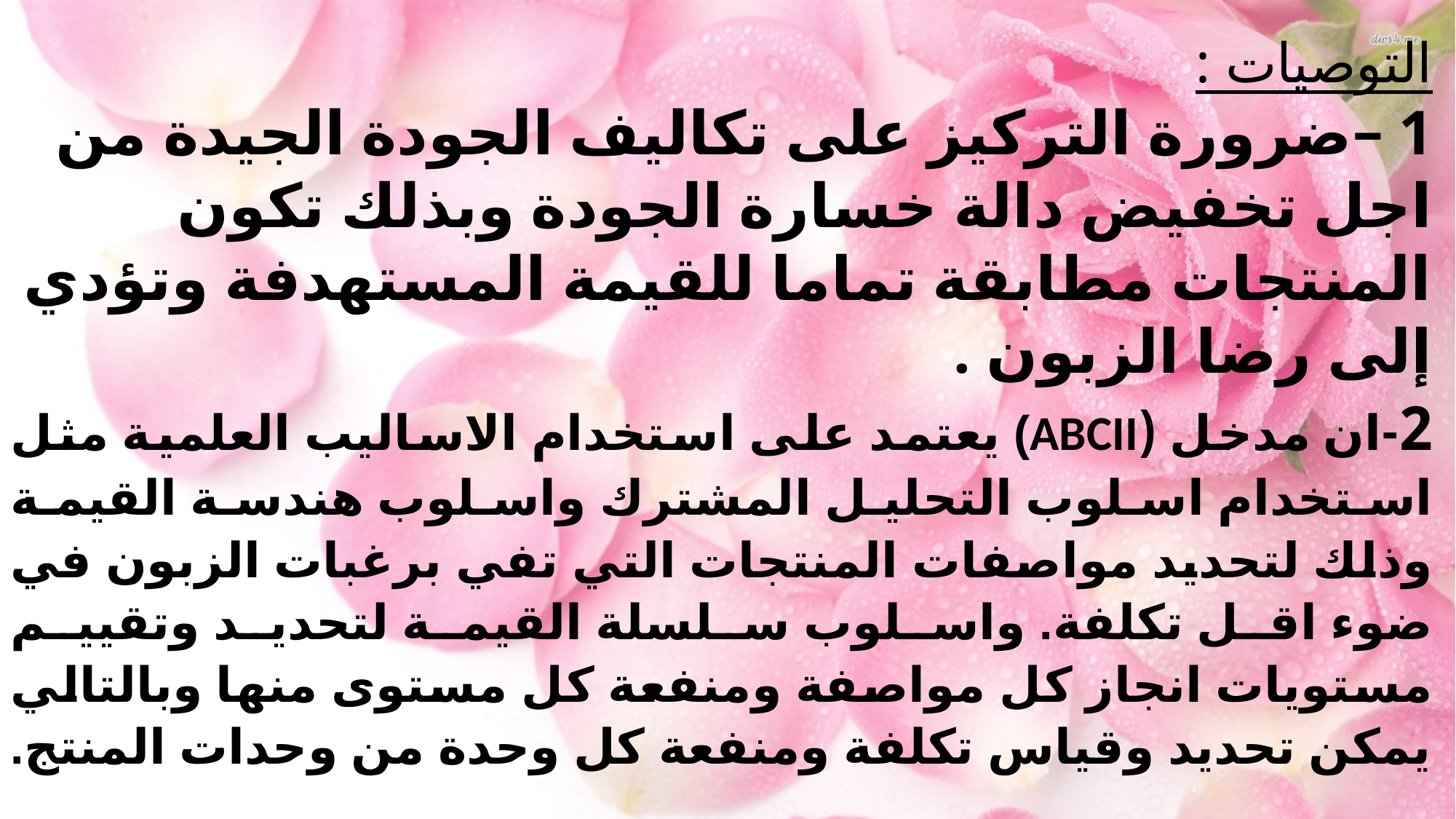

التوصيات :
1 –ضرورة التركيز على تكاليف الجودة الجيدة من اجل تخفيض دالة خسارة الجودة وبذلك تكون المنتجات مطابقة تماما للقيمة المستهدفة وتؤدي إلى رضا الزبون .
2-ان مدخل (ABCII) يعتمد على استخدام الاساليب العلمية مثل استخدام اسلوب التحليل المشترك واسلوب هندسة القيمة وذلك لتحديد مواصفات المنتجات التي تفي برغبات الزبون في ضوء اقل تكلفة. واسلوب سلسلة القيمة لتحديد وتقييم مستويات انجاز كل مواصفة ومنفعة كل مستوى منها وبالتالي يمكن تحديد وقياس تكلفة ومنفعة كل وحدة من وحدات المنتج.